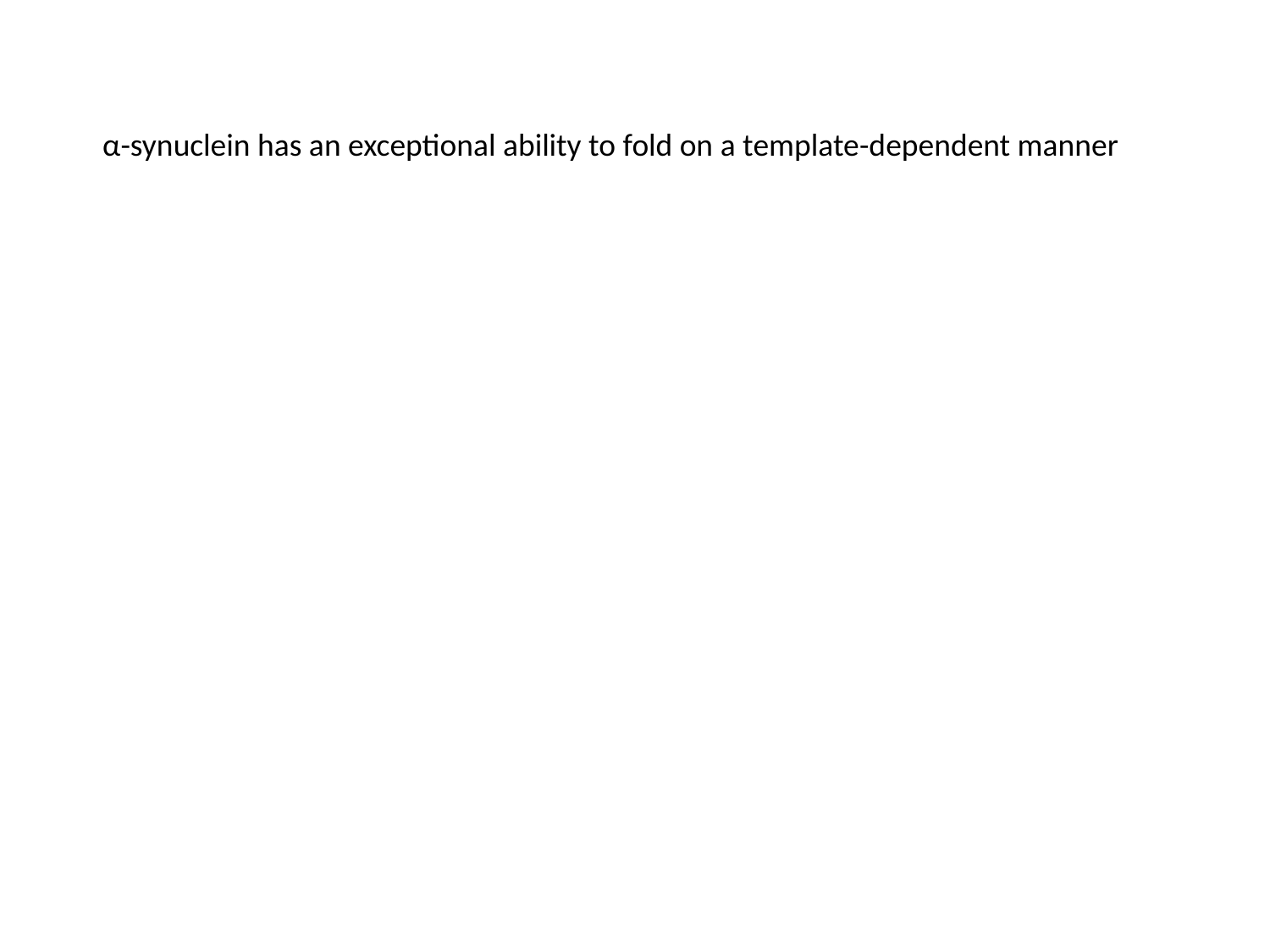

α-synuclein has an exceptional ability to fold on a template-dependent manner